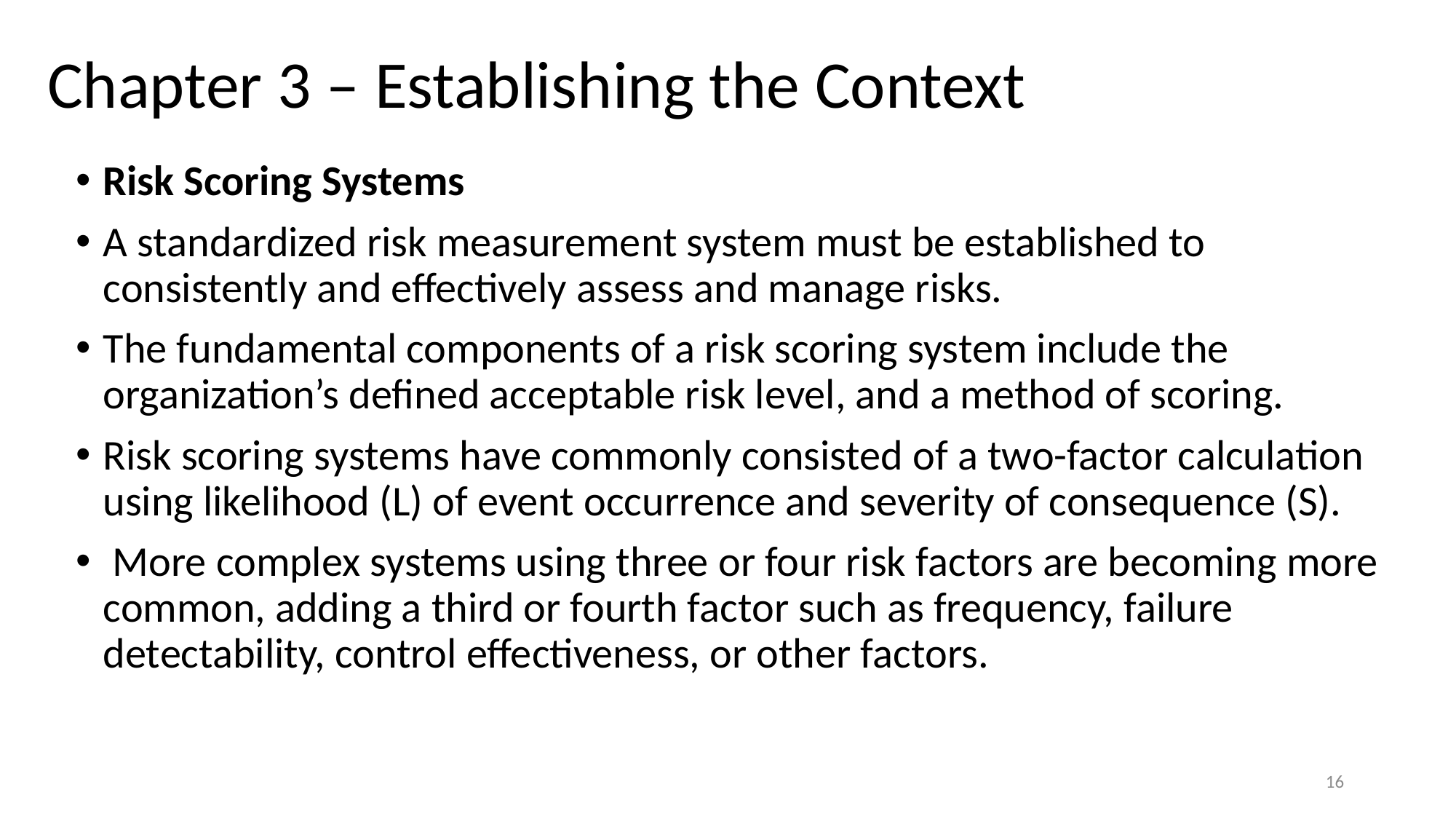

# Chapter 3 – Establishing the Context
Risk Scoring Systems
A standardized risk measurement system must be established to consistently and effectively assess and manage risks.
The fundamental components of a risk scoring system include the organization’s defined acceptable risk level, and a method of scoring.
Risk scoring systems have commonly consisted of a two-factor calculation using likelihood (L) of event occurrence and severity of consequence (S).
 More complex systems using three or four risk factors are becoming more common, adding a third or fourth factor such as frequency, failure detectability, control effectiveness, or other factors.
16